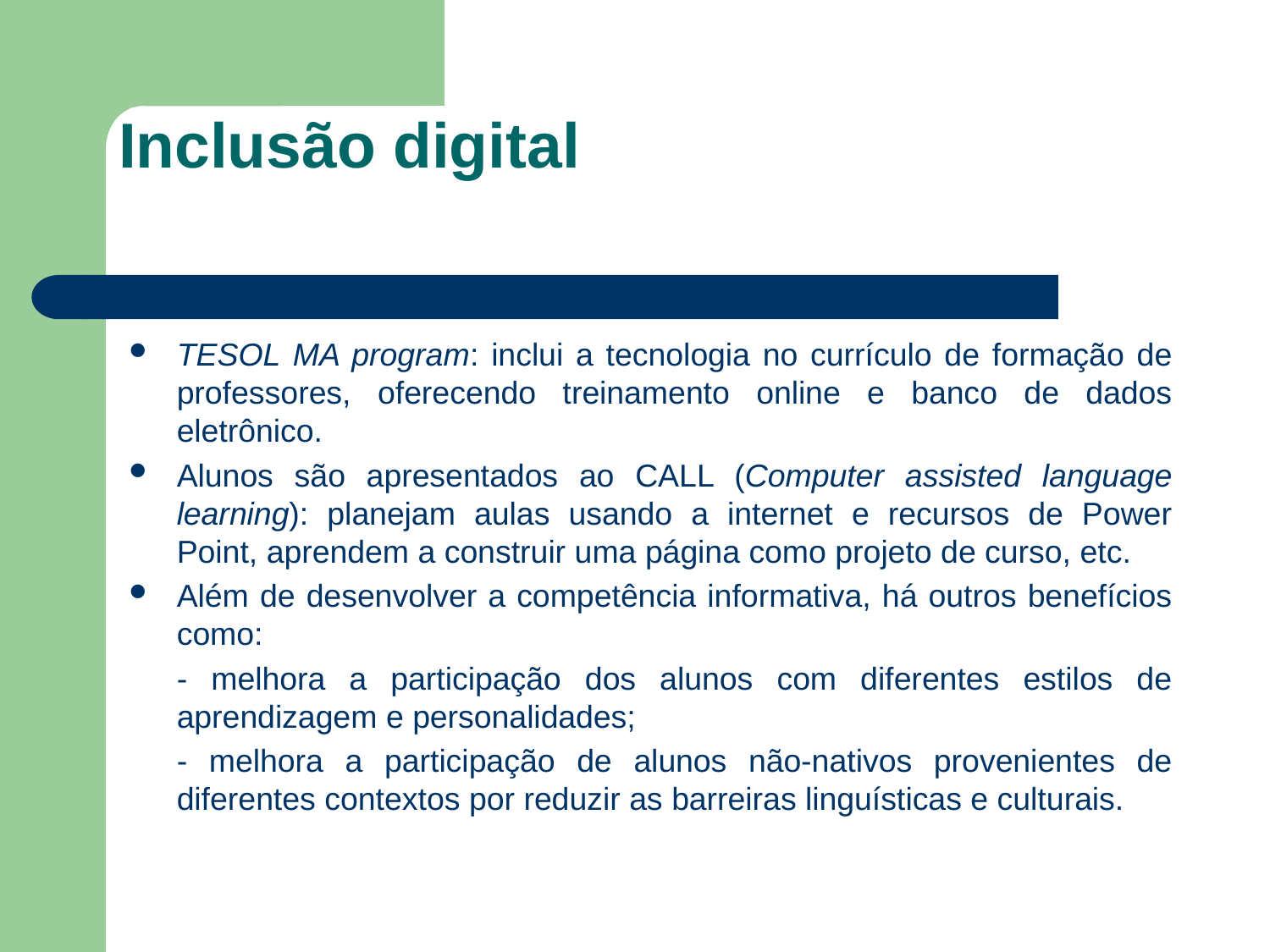

# Inclusão digital
TESOL MA program: inclui a tecnologia no currículo de formação de professores, oferecendo treinamento online e banco de dados eletrônico.
Alunos são apresentados ao CALL (Computer assisted language learning): planejam aulas usando a internet e recursos de Power Point, aprendem a construir uma página como projeto de curso, etc.
Além de desenvolver a competência informativa, há outros benefícios como:
	- melhora a participação dos alunos com diferentes estilos de aprendizagem e personalidades;
	- melhora a participação de alunos não-nativos provenientes de diferentes contextos por reduzir as barreiras linguísticas e culturais.